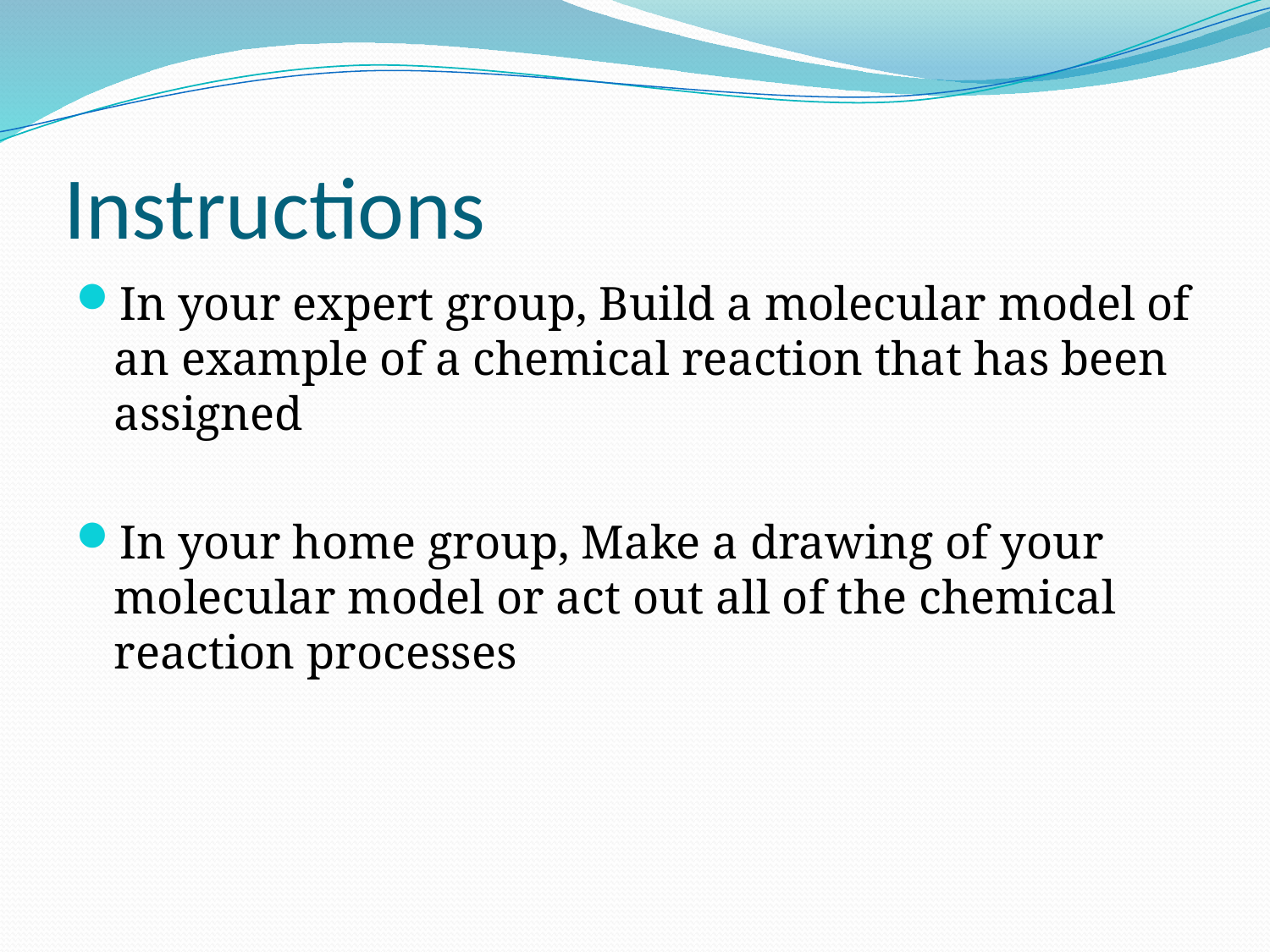

# Instructions
In your expert group, Build a molecular model of an example of a chemical reaction that has been assigned

In your home group, Make a drawing of your molecular model or act out all of the chemical reaction processes